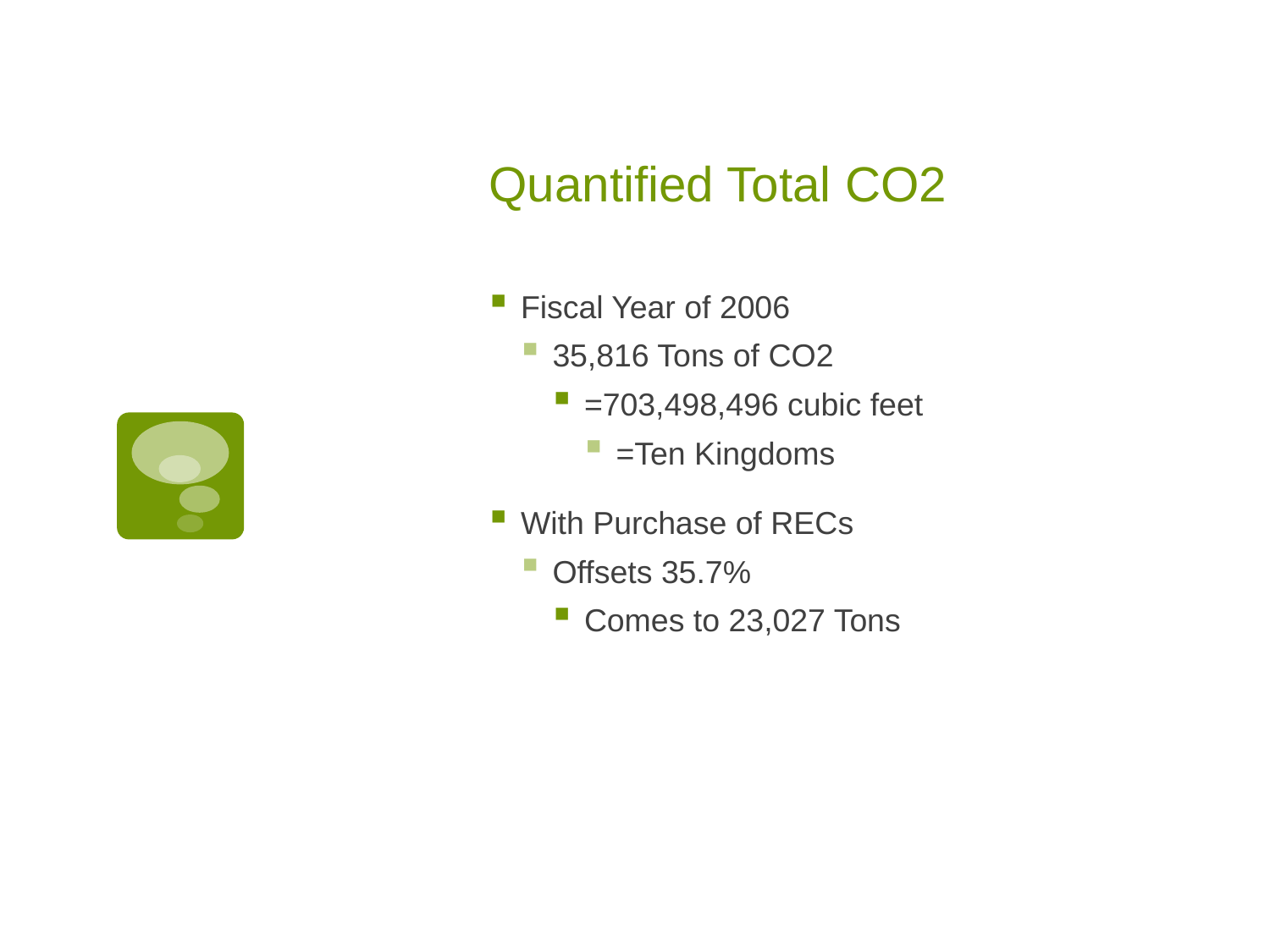

# Quantified Total CO2
Fiscal Year of 2006
35,816 Tons of CO2
=703,498,496 cubic feet
=Ten Kingdoms
With Purchase of RECs
Offsets 35.7%
Comes to 23,027 Tons